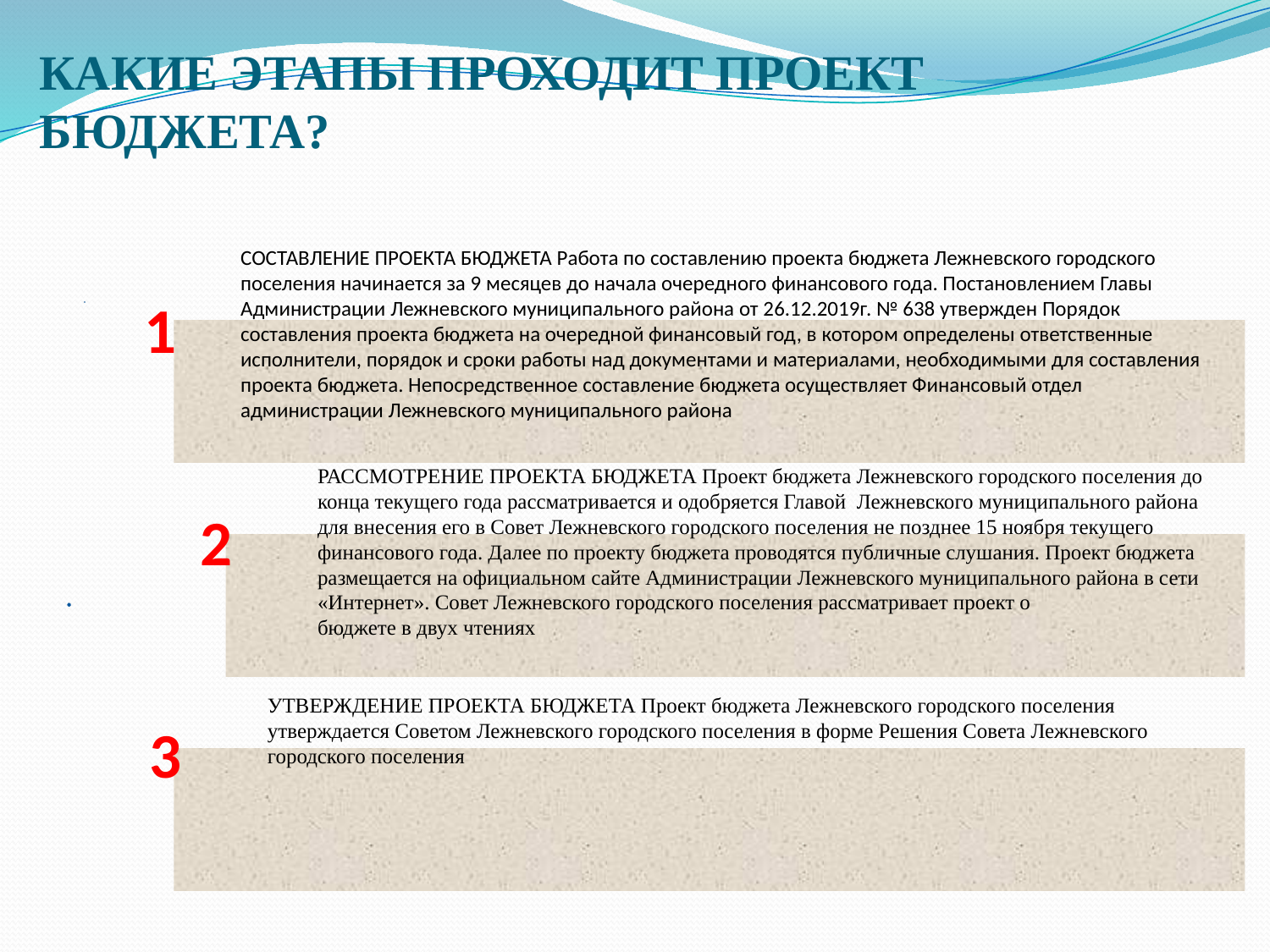

# КАКИЕ ЭТАПЫ ПРОХОДИТ ПРОЕКТ БЮДЖЕТА?

СОСТАВЛЕНИЕ ПРОЕКТА БЮДЖЕТА Работа по составлению проекта бюджета Лежневского городского поселения начинается за 9 месяцев до начала очередного финансового года. Постановлением Главы Администрации Лежневского муниципального района от 26.12.2019г. № 638 утвержден Порядок составления проекта бюджета на очередной финансовый год, в котором определены ответственные исполнители, порядок и сроки работы над документами и материалами, необходимыми для составления проекта бюджета. Непосредственное составление бюджета осуществляет Финансовый отдел администрации Лежневского муниципального района
1
РАССМОТРЕНИЕ ПРОЕКТА БЮДЖЕТА Проект бюджета Лежневского городского поселения до конца текущего года рассматривается и одобряется Главой  Лежневского муниципального района для внесения его в Совет Лежневского городского поселения не позднее 15 ноября текущего финансового года. Далее по проекту бюджета проводятся публичные слушания. Проект бюджета размещается на официальном сайте Администрации Лежневского муниципального района в сети «Интернет». Совет Лежневского городского поселения рассматривает проект о
бюджете в двух чтениях
2
УТВЕРЖДЕНИЕ ПРОЕКТА БЮДЖЕТА Проект бюджета Лежневского городского поселения утверждается Советом Лежневского городского поселения в форме Решения Совета Лежневского городского поселения
3